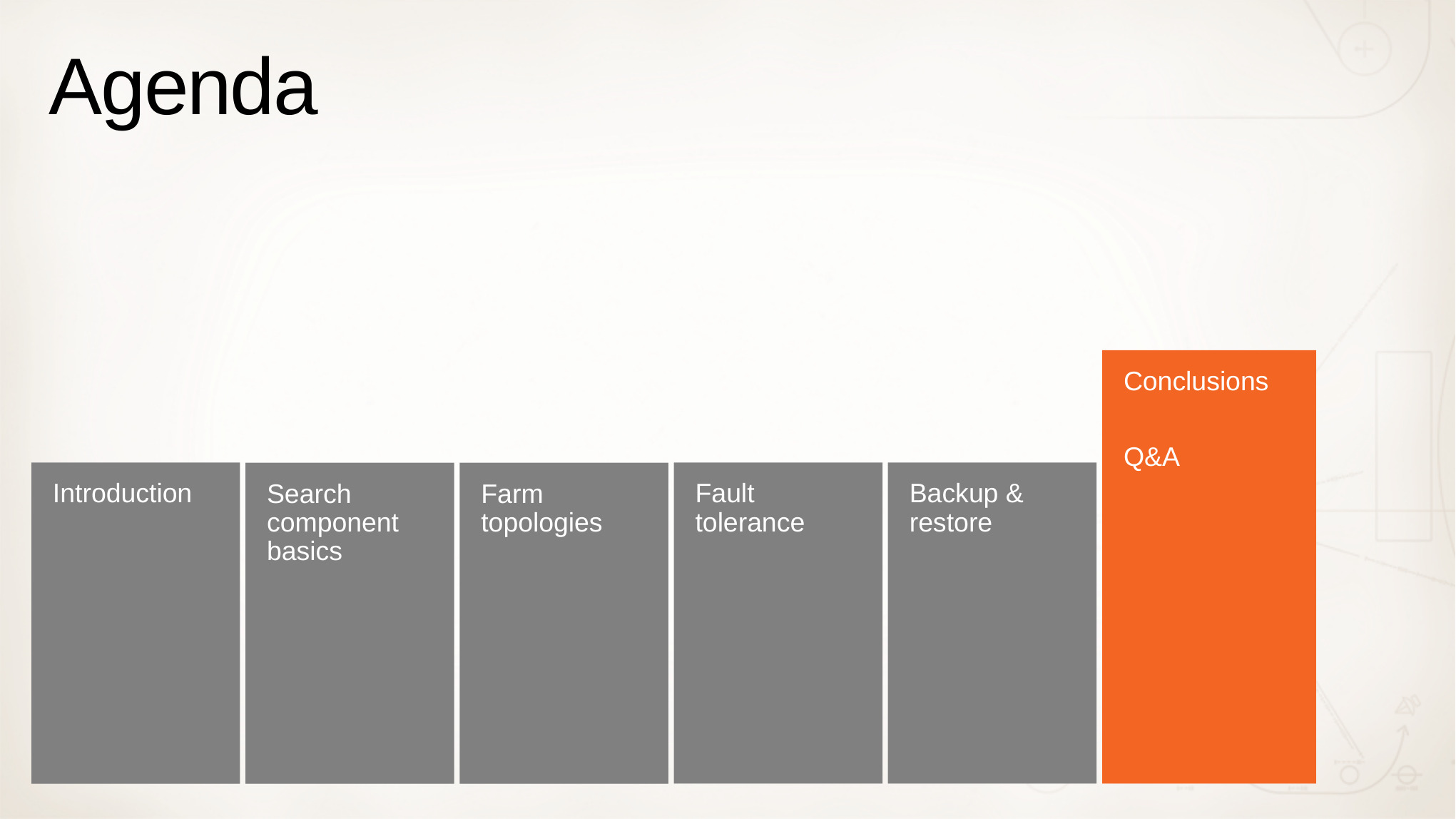

# Agenda
Conclusions

Q&A
Introduction
Fault tolerance
Backup & restore
Search component basics
Farm topologies